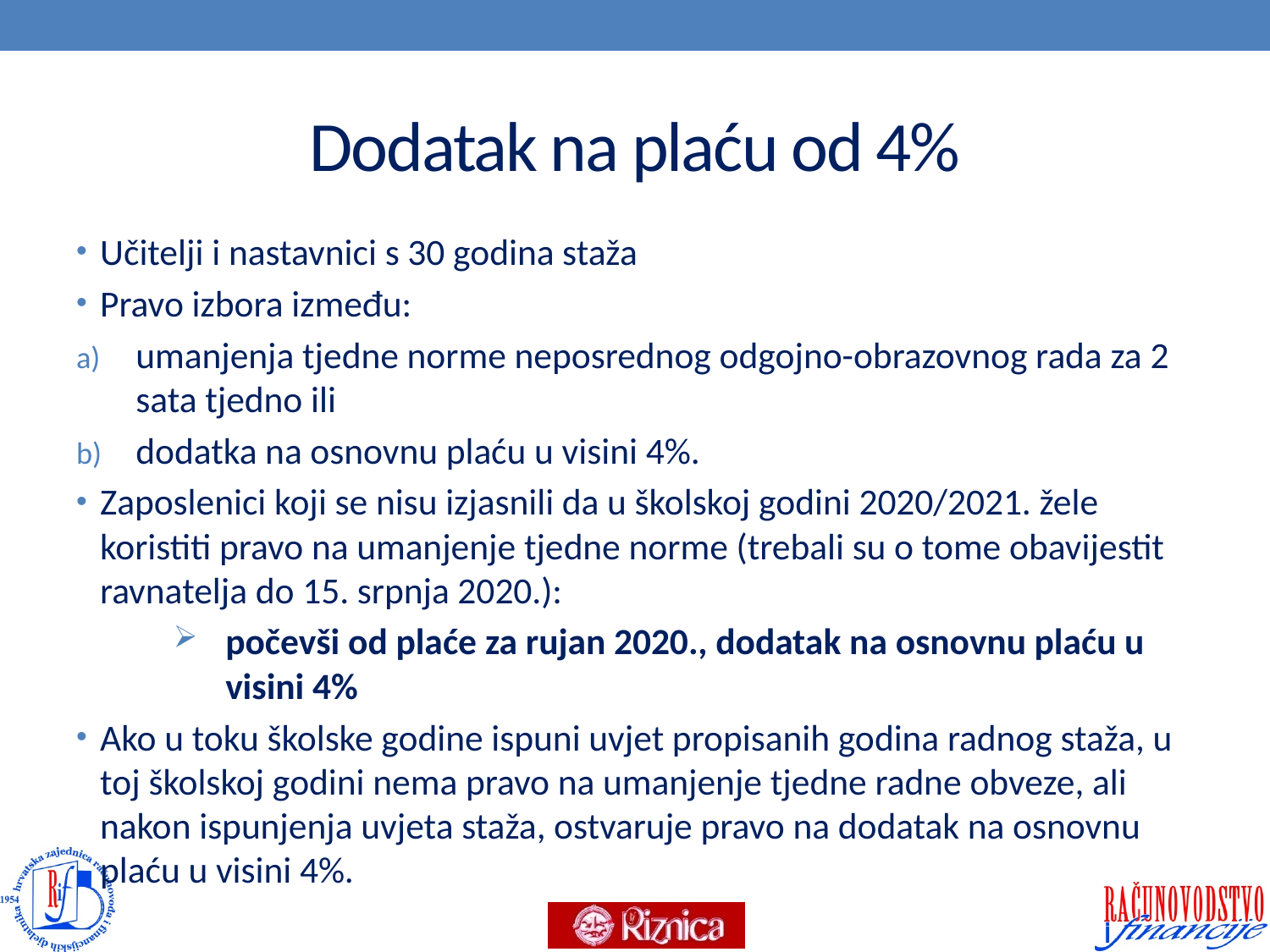

# Dodatak na plaću od 4%
Učitelji i nastavnici s 30 godina staža
Pravo izbora između:
umanjenja tjedne norme neposrednog odgojno-obrazovnog rada za 2 sata tjedno ili
dodatka na osnovnu plaću u visini 4%.
Zaposlenici koji se nisu izjasnili da u školskoj godini 2020/2021. žele koristiti pravo na umanjenje tjedne norme (trebali su o tome obavijestit ravnatelja do 15. srpnja 2020.):
počevši od plaće za rujan 2020., dodatak na osnovnu plaću u visini 4%
Ako u toku školske godine ispuni uvjet propisanih godina radnog staža, u toj školskoj godini nema pravo na umanjenje tjedne radne obveze, ali nakon ispunjenja uvjeta staža, ostvaruje pravo na dodatak na osnovnu plaću u visini 4%.